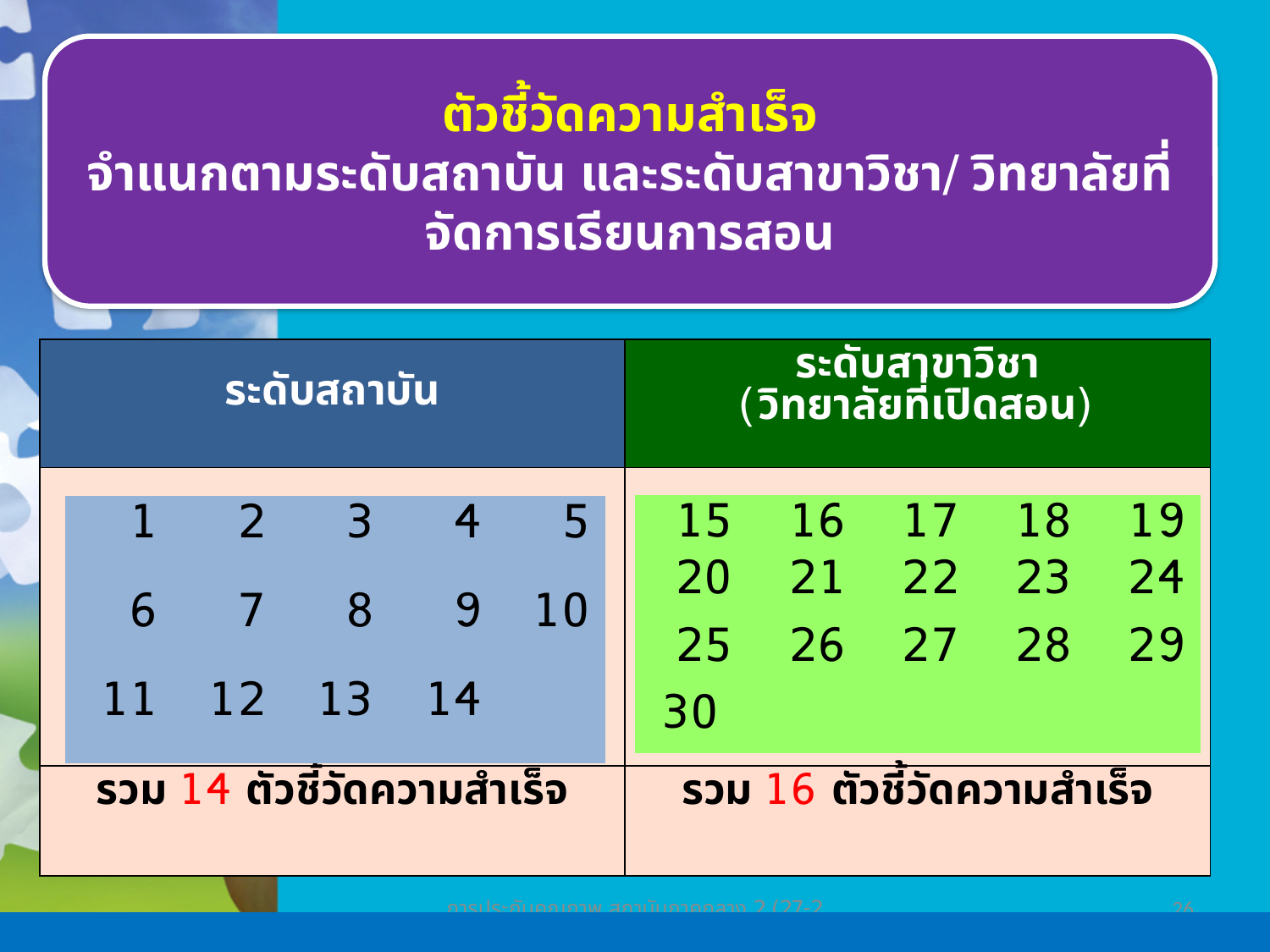

ตัวชี้วัดความสำเร็จ
จำแนกตามระดับสถาบัน และระดับสาขาวิชา/วิทยาลัยที่จัดการเรียนการสอน
| ระดับสถาบัน | ระดับสาขาวิชา (วิทยาลัยที่เปิดสอน) |
| --- | --- |
|  |  |
| รวม 14 ตัวชี้วัดความสำเร็จ | รวม 16 ตัวชี้วัดความสำเร็จ |
| 15 | 16 | 17 | 18 | 19 |
| --- | --- | --- | --- | --- |
| 20 | 21 | 22 | 23 | 24 |
| 25 | 26 | 27 | 28 | 29 |
| 30 |  |  |  |  |
| 1 | 2 | 3 | 4 | 5 |
| --- | --- | --- | --- | --- |
| 6 | 7 | 8 | 9 | 10 |
| 11 | 12 | 13 | 14 |  |
การประกันคุณภาพ สถาบันภาคกลาง 2 (27-28 เม.ย. 60)
26